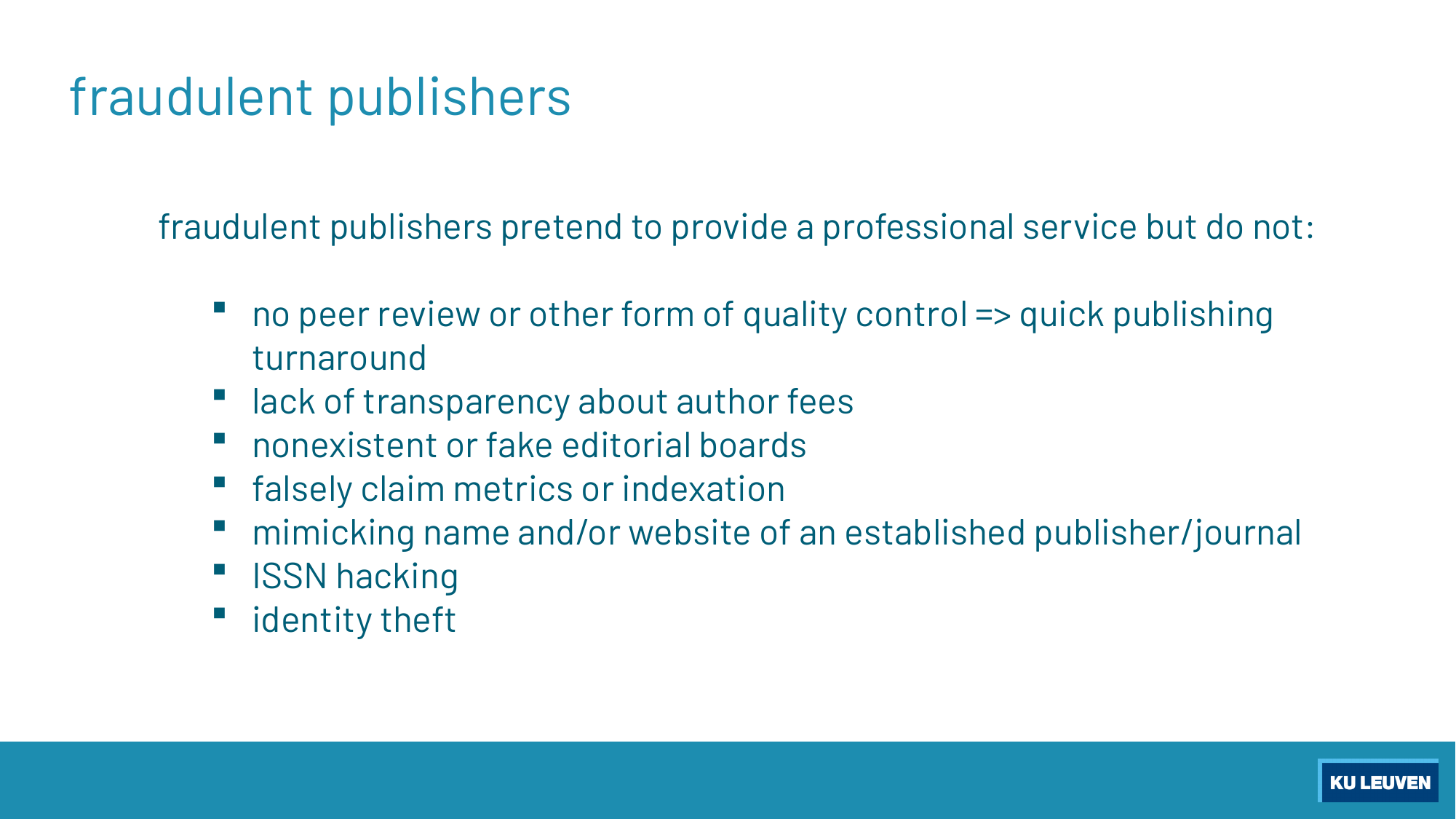

# fraudulent publishers
fraudulent publishers pretend to provide a professional service but do not:

no peer review or other form of quality control => quick publishing turnaround
lack of transparency about author fees
nonexistent or fake editorial boards
falsely claim metrics or indexation
mimicking name and/or website of an established publisher/journal
ISSN hacking
identity theft